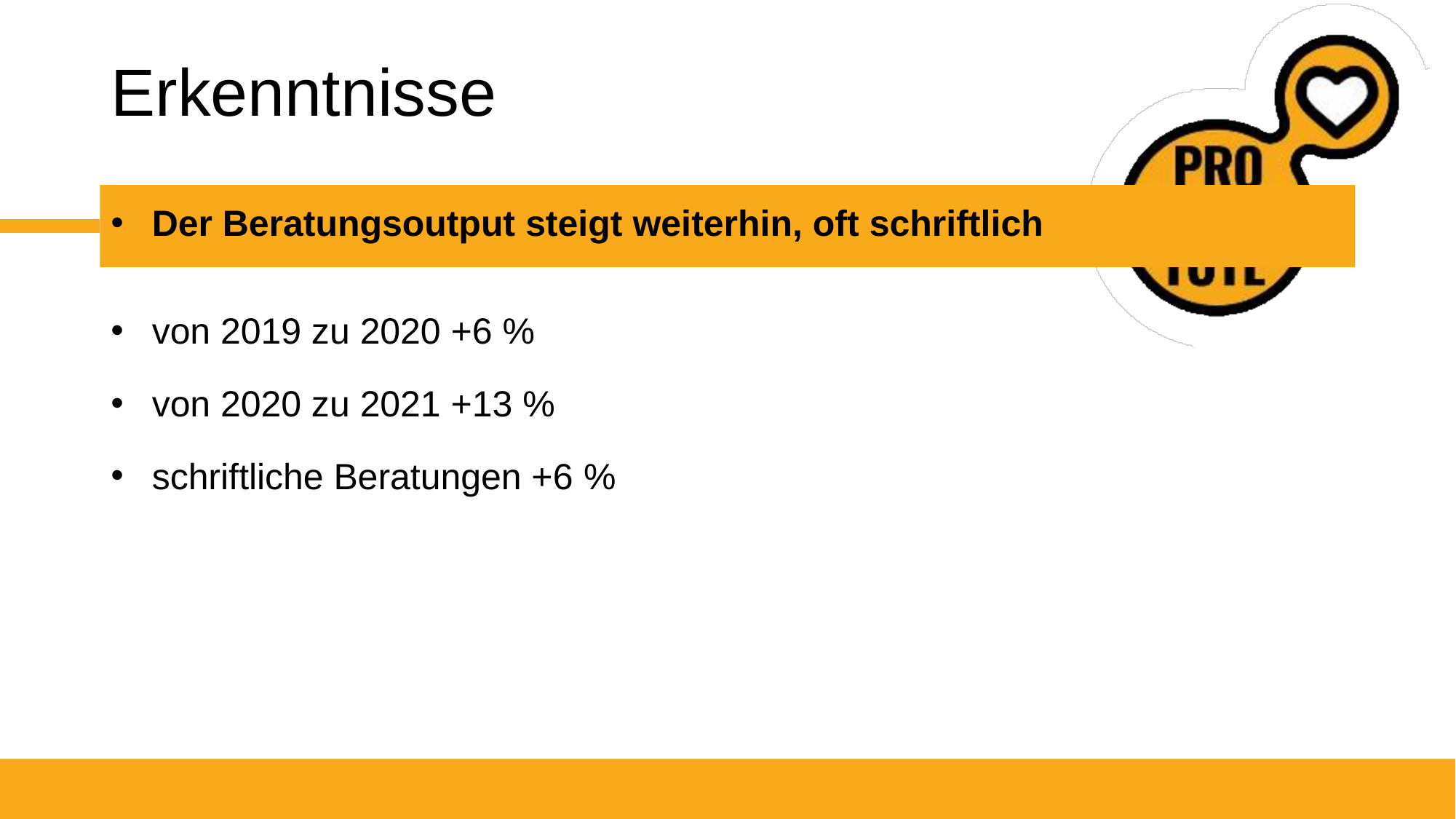

# Erkenntnisse
Der Beratungsoutput steigt weiterhin, oft schriftlich
von 2019 zu 2020 +6 %
von 2020 zu 2021 +13 %
schriftliche Beratungen +6 %